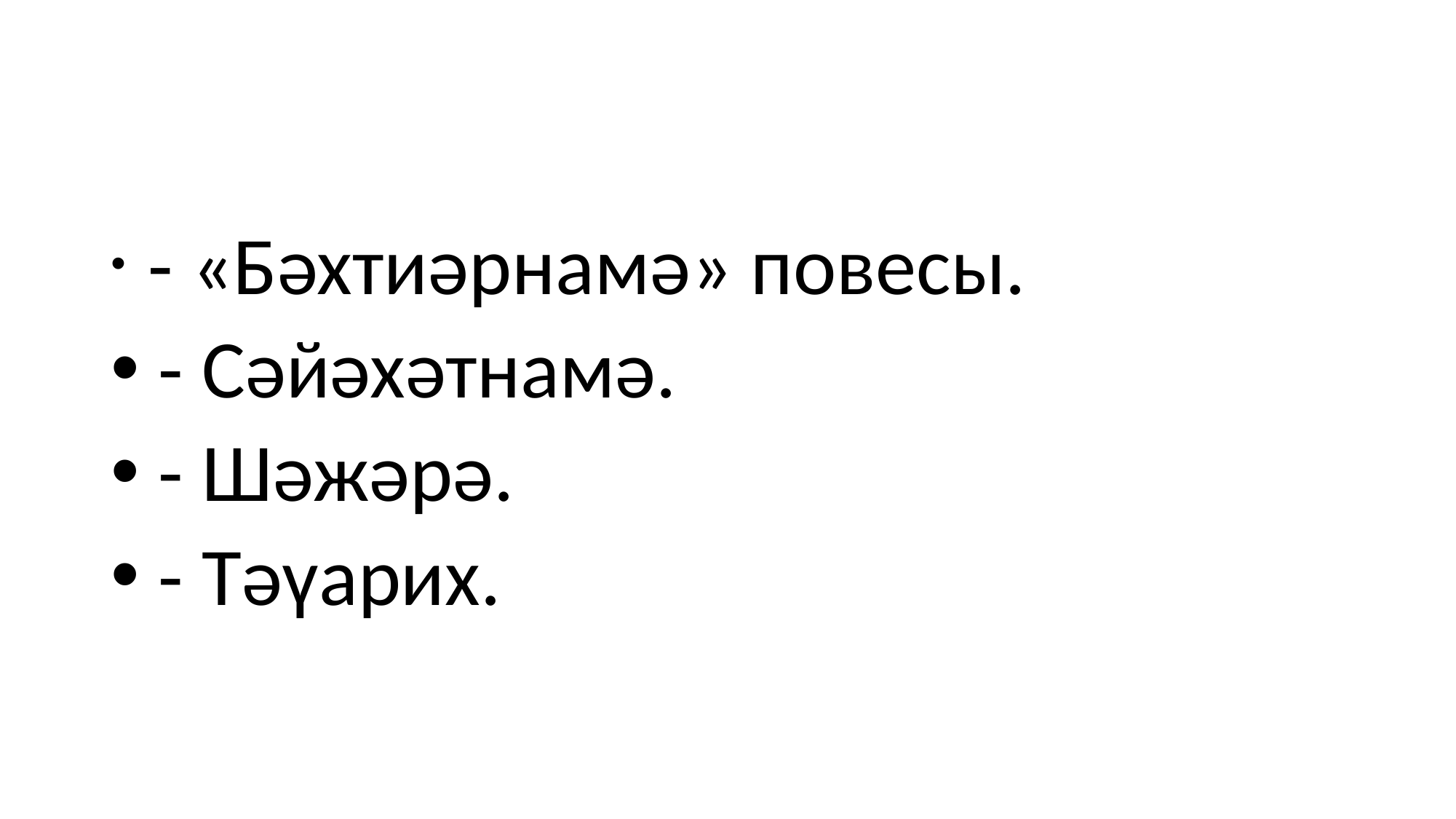

#
 - «Бәхтиәрнамә» повесы.
 - Сәйәхәтнамә.
 - Шәжәрә.
 - Тәүарих.